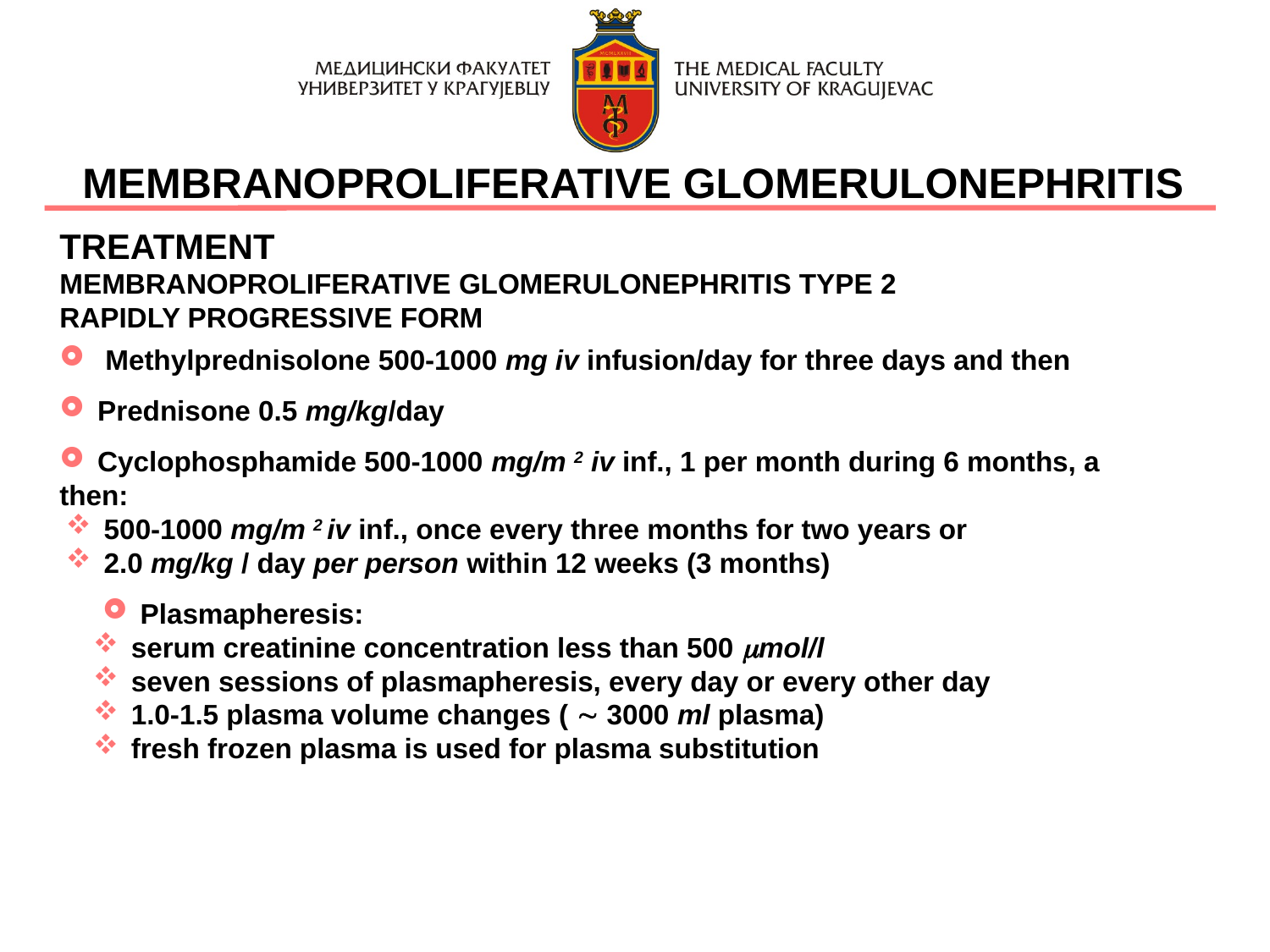

MEMBRANOPROLIFERATIVE GLOMERULONEPHRITIS

TREATMENT
MEMBRANOPROLIFERATIVE GLOMERULONEPHRITIS TYPE 2
RAPIDLY PROGRESSIVE FORM

  Methylprednisolone 500-1000 mg iv infusion/day for three days and then

 Prednisone 0.5 mg/kg/day

 Cyclophosphamide 500-1000 mg/m 2 iv inf., 1 per month during 6 months, a
then:
 500-1000 mg/m 2 iv inf., once every three months for two years or
 2.0 mg/kg / day per person within 12 weeks (3 months)

 Plasmapheresis:
 serum creatinine concentration less than 500 μmol/l
 seven sessions of plasmapheresis, every day or every other day
 1.0-1.5 plasma volume changes ( ∼ 3000 ml plasma)
 fresh frozen plasma is used for plasma substitution